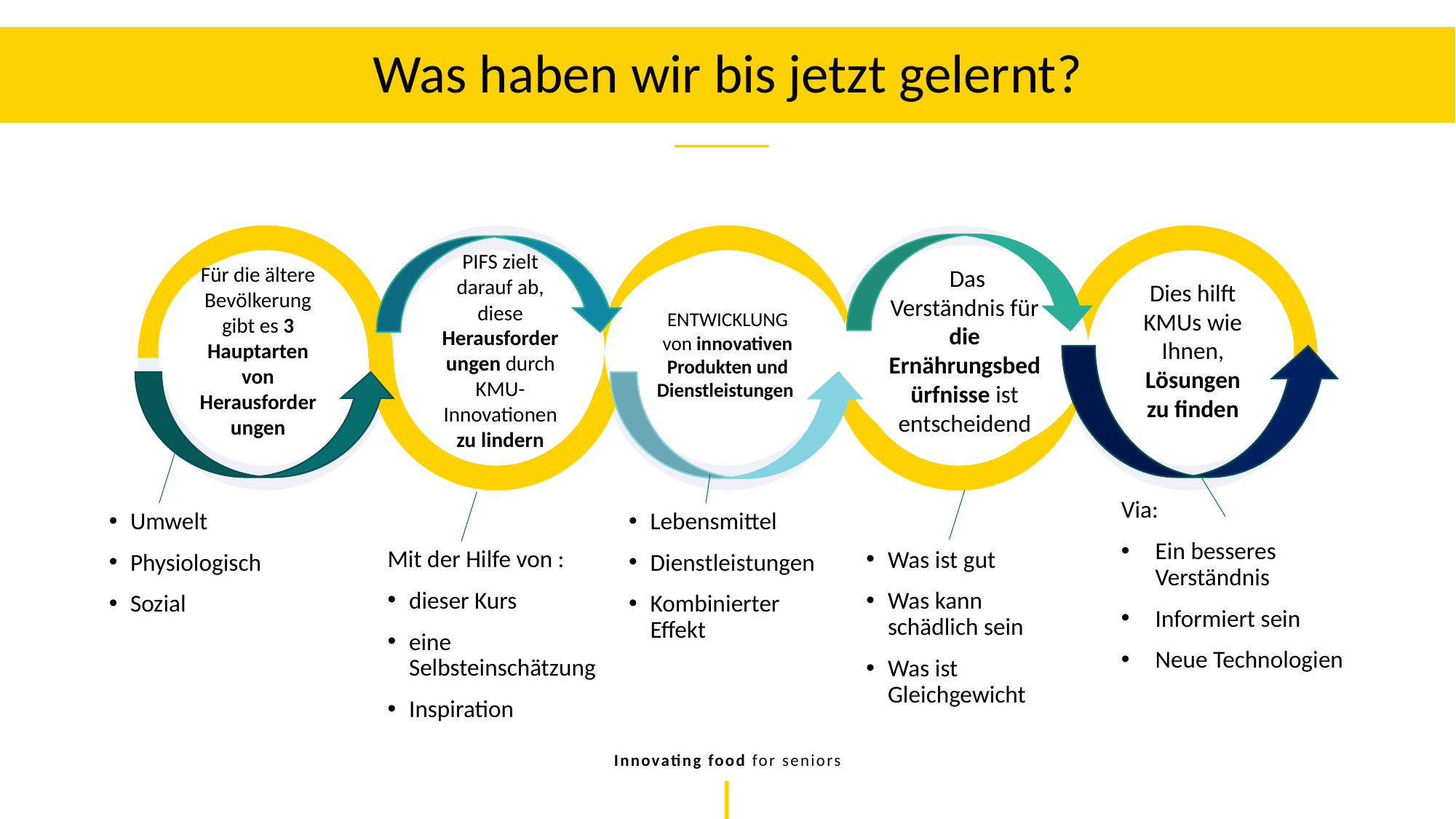

Was haben wir bis jetzt gelernt?

 Das Verständnis für die Ernährungsbedürfnisse ist entscheidend
Für die ältere Bevölkerung gibt es 3 Hauptarten von Herausforderungen
PIFS zielt darauf ab, diese Herausforderungen durch KMU-Innovationen zu lindern
ENTWICKLUNG von innovativen Produkten und Dienstleistungen
Dies hilft KMUs wie Ihnen, Lösungen zu finden

Via:
Ein besseres Verständnis
Informiert sein
Neue Technologien

Lebensmittel
Dienstleistungen
Kombinierter Effekt
Umwelt
Physiologisch
Sozial
Mit der Hilfe von :
dieser Kurs
eine Selbsteinschätzung
Inspiration
Was ist gut
Was kann schädlich sein
Was ist Gleichgewicht